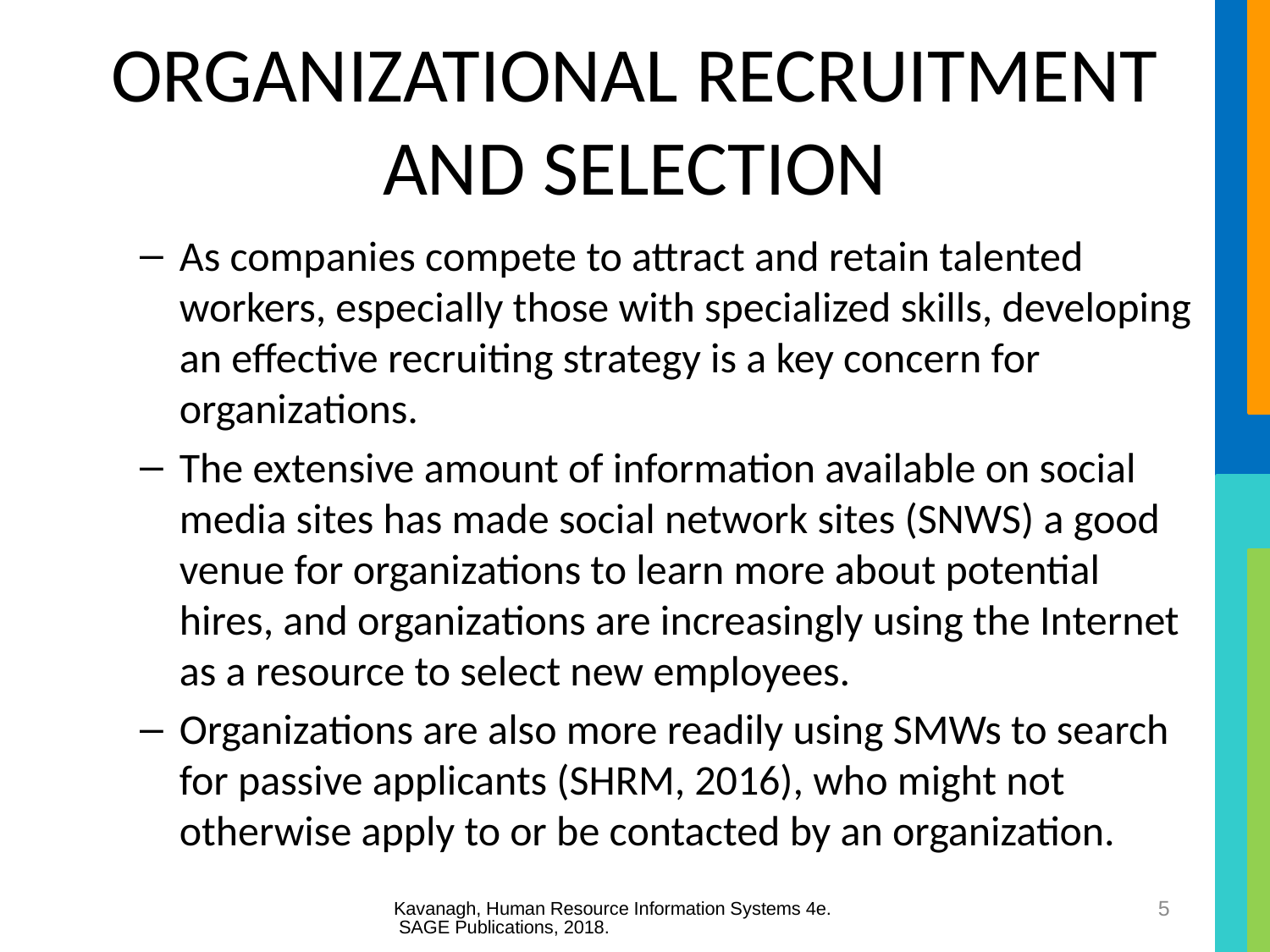

# ORGANIZATIONAL RECRUITMENT AND SELECTION
As companies compete to attract and retain talented workers, especially those with specialized skills, developing an effective recruiting strategy is a key concern for organizations.
The extensive amount of information available on social media sites has made social network sites (SNWS) a good venue for organizations to learn more about potential hires, and organizations are increasingly using the Internet as a resource to select new employees.
Organizations are also more readily using SMWs to search for passive applicants (SHRM, 2016), who might not otherwise apply to or be contacted by an organization.
Kavanagh, Human Resource Information Systems 4e. SAGE Publications, 2018.
5